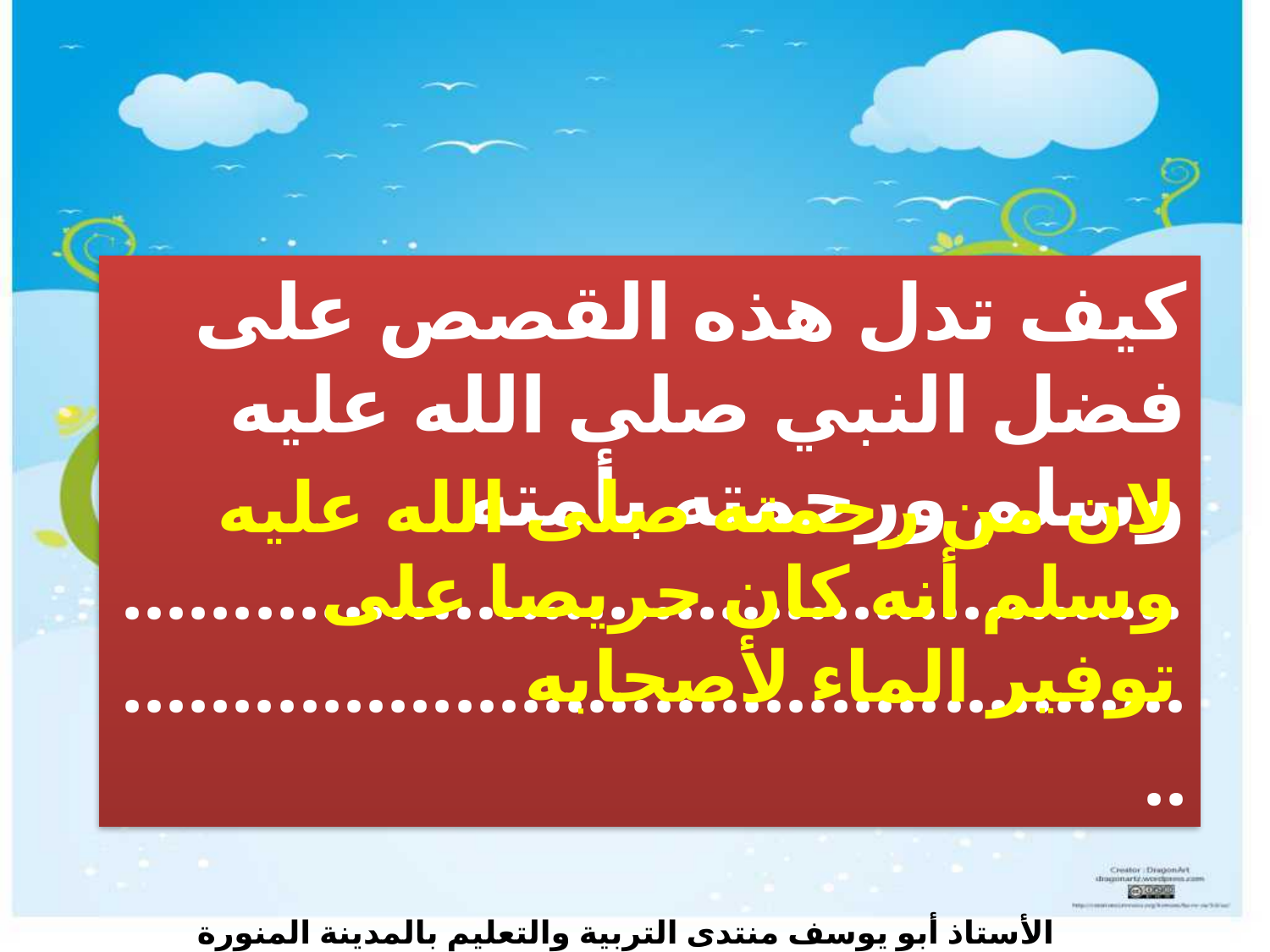

كيف تدل هذه القصص على فضل النبي صلى الله عليه وسلم ورحمته بأمته
..................................................................................................
لان من رحمته صلى الله عليه وسلم أنه كان حريصا على توفير الماء لأصحابه
الأستاذ أبو يوسف منتدى التربية والتعليم بالمدينة المنورة